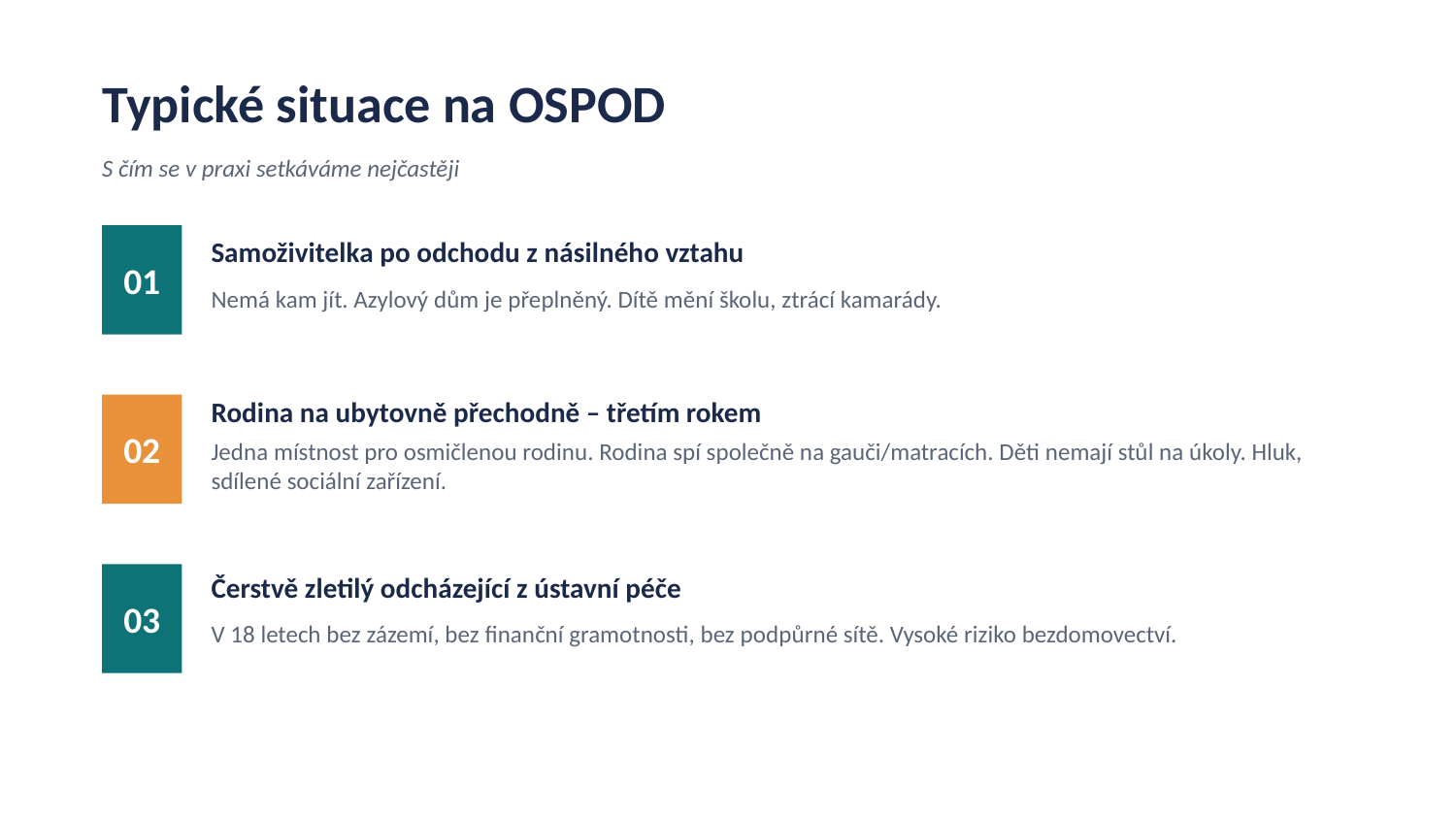

Typické situace na OSPOD
S čím se v praxi setkáváme nejčastěji

01
Samoživitelka po odchodu z násilného vztahu
Nemá kam jít. Azylový dům je přeplněný. Dítě mění školu, ztrácí kamarády.
Rodina na ubytovně přechodně – třetím rokem

02
Jedna místnost pro osmičlenou rodinu. Rodina spí společně na gauči/matracích. Děti nemají stůl na úkoly. Hluk, sdílené sociální zařízení.
Čerstvě zletilý odcházející z ústavní péče

03
V 18 letech bez zázemí, bez finanční gramotnosti, bez podpůrné sítě. Vysoké riziko bezdomovectví.